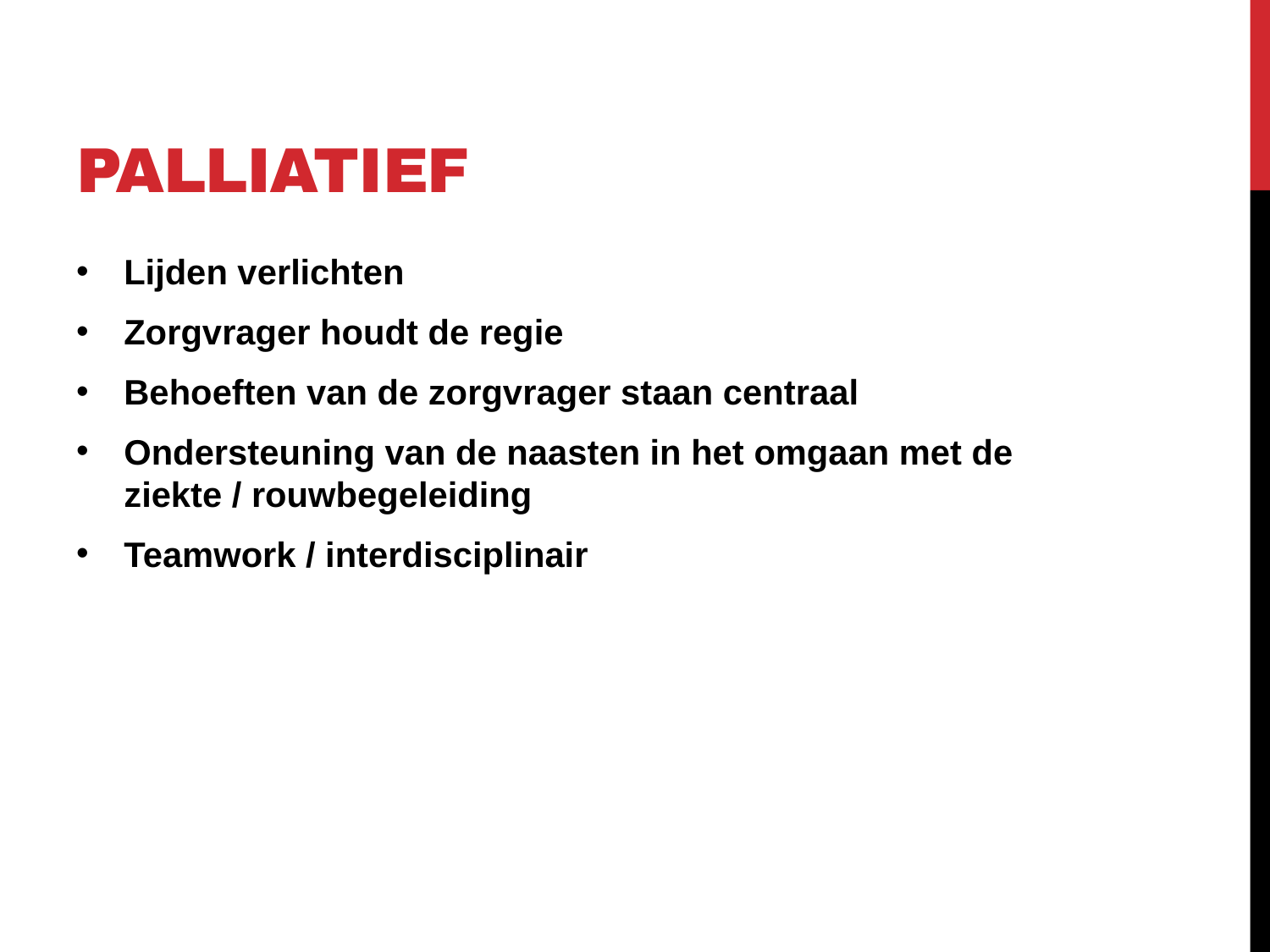

# Palliatief
Lijden verlichten
Zorgvrager houdt de regie
Behoeften van de zorgvrager staan centraal
Ondersteuning van de naasten in het omgaan met de ziekte / rouwbegeleiding
Teamwork / interdisciplinair